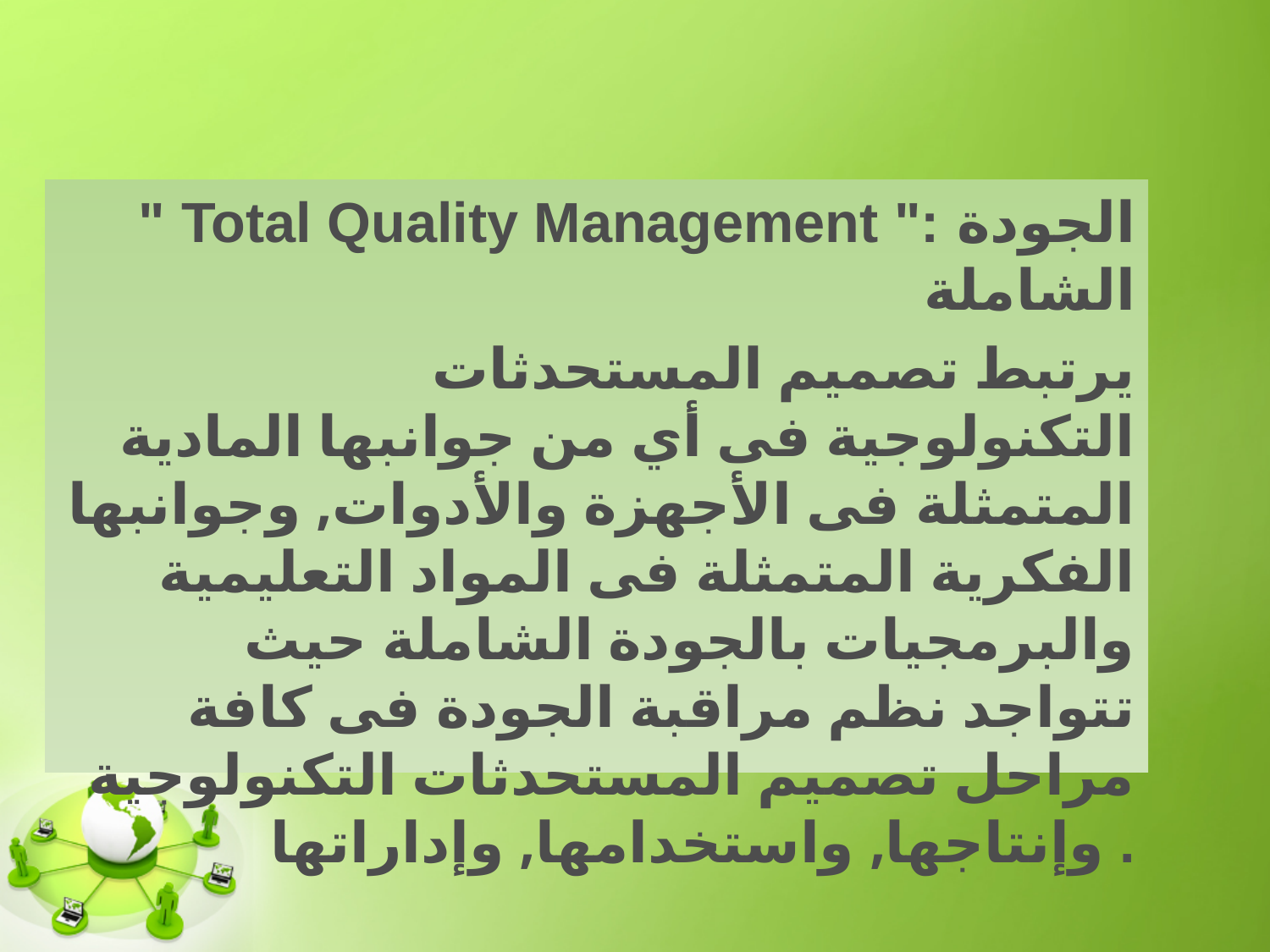

#
" Total Quality Management ": الجودة الشاملة
    يرتبط تصميم المستحدثات التكنولوجية فى أي من جوانبها المادية المتمثلة فى الأجهزة والأدوات, وجوانبها الفكرية المتمثلة فى المواد التعليمية والبرمجيات بالجودة الشاملة حيث تتواجد نظم مراقبة الجودة فى كافة مراحل تصميم المستحدثات التكنولوجية وإنتاجها, واستخدامها, وإداراتها .